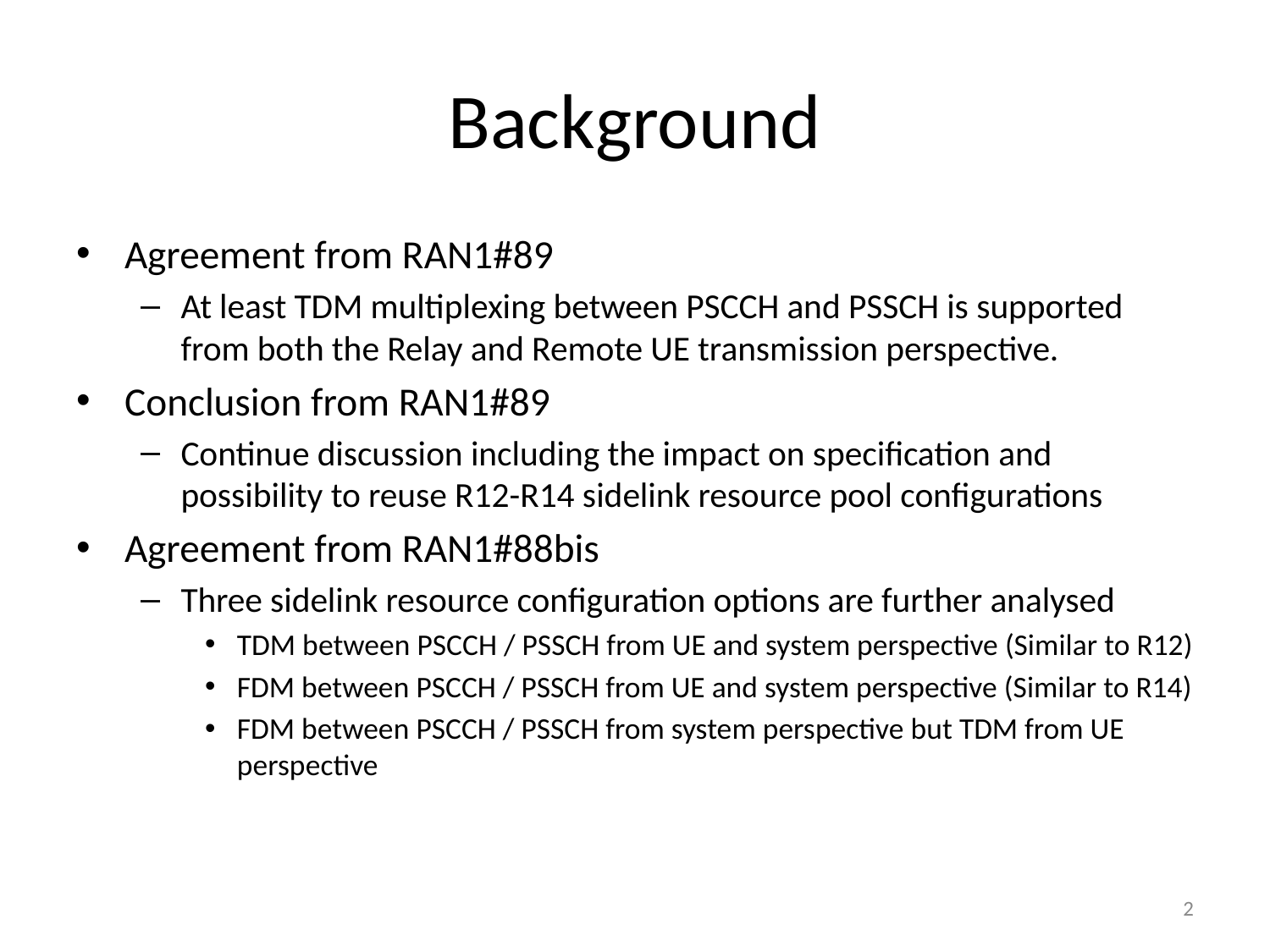

# Background
Agreement from RAN1#89
At least TDM multiplexing between PSCCH and PSSCH is supported from both the Relay and Remote UE transmission perspective.
Conclusion from RAN1#89
Continue discussion including the impact on specification and possibility to reuse R12-R14 sidelink resource pool configurations
Agreement from RAN1#88bis
Three sidelink resource configuration options are further analysed
TDM between PSCCH / PSSCH from UE and system perspective (Similar to R12)
FDM between PSCCH / PSSCH from UE and system perspective (Similar to R14)
FDM between PSCCH / PSSCH from system perspective but TDM from UE perspective
2